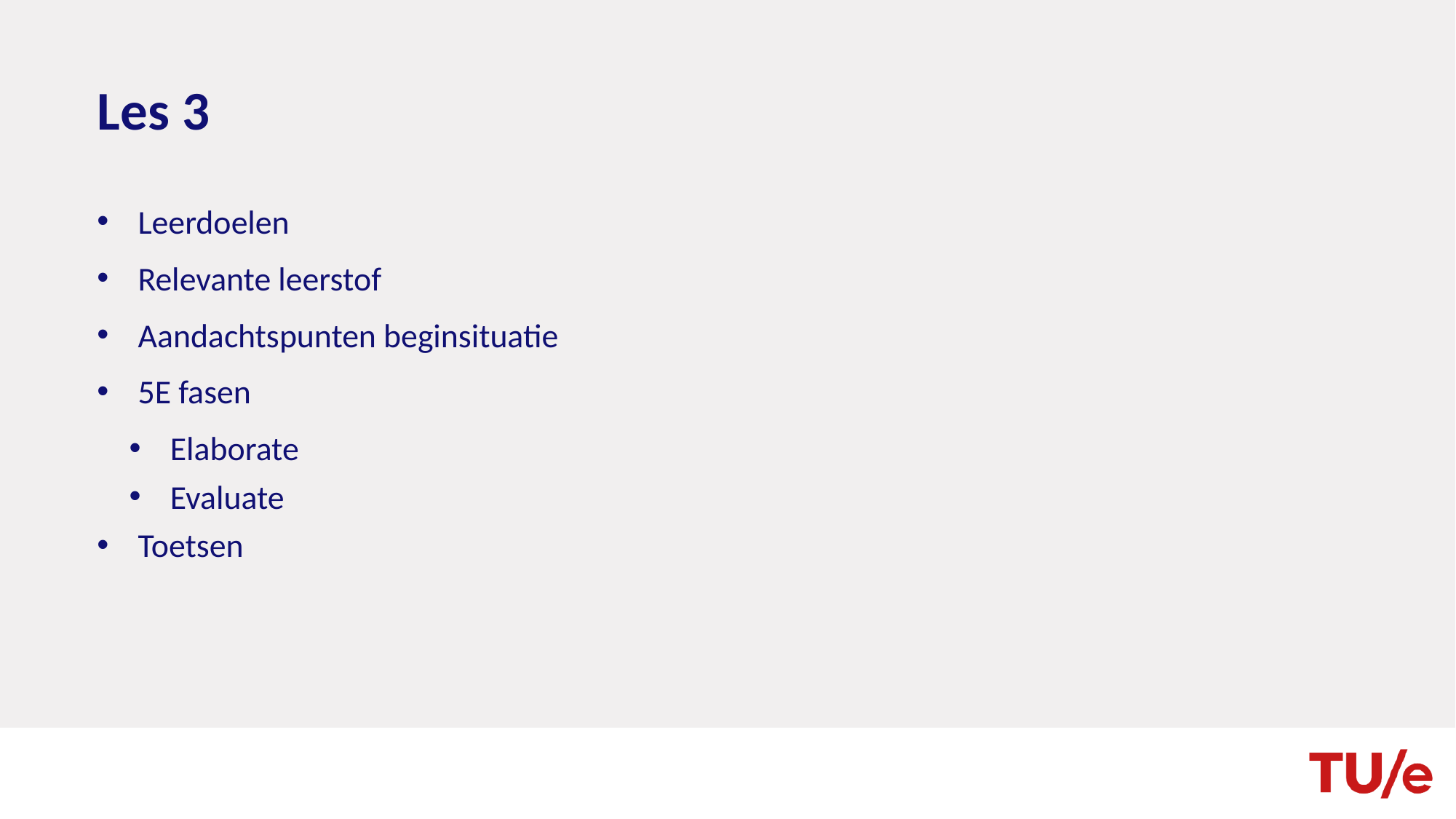

# Les 3
Leerdoelen
Relevante leerstof
Aandachtspunten beginsituatie
5E fasen
Elaborate
Evaluate
Toetsen